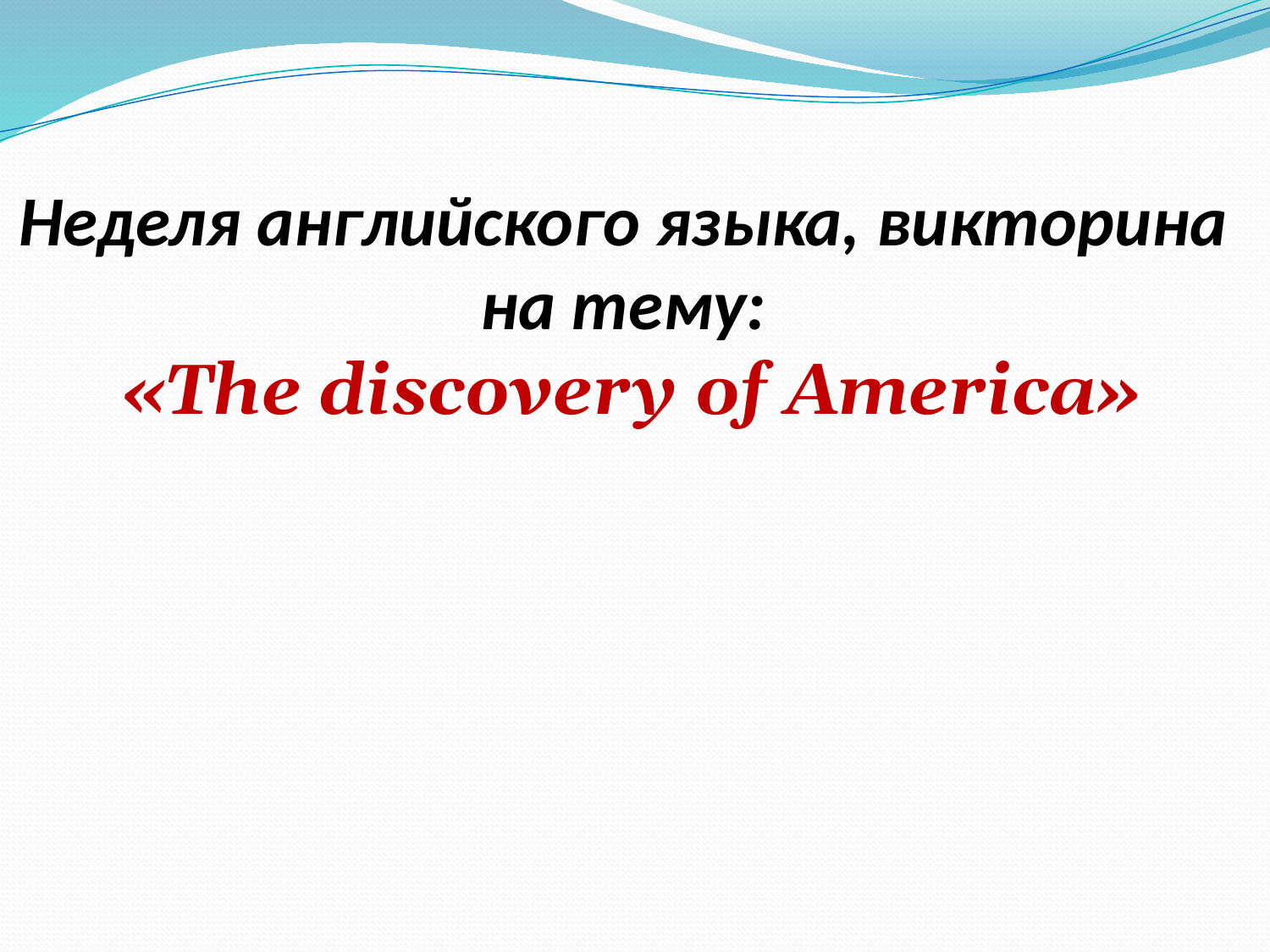

Неделя английского языка, викторина
на тему:
«The discovery of America»